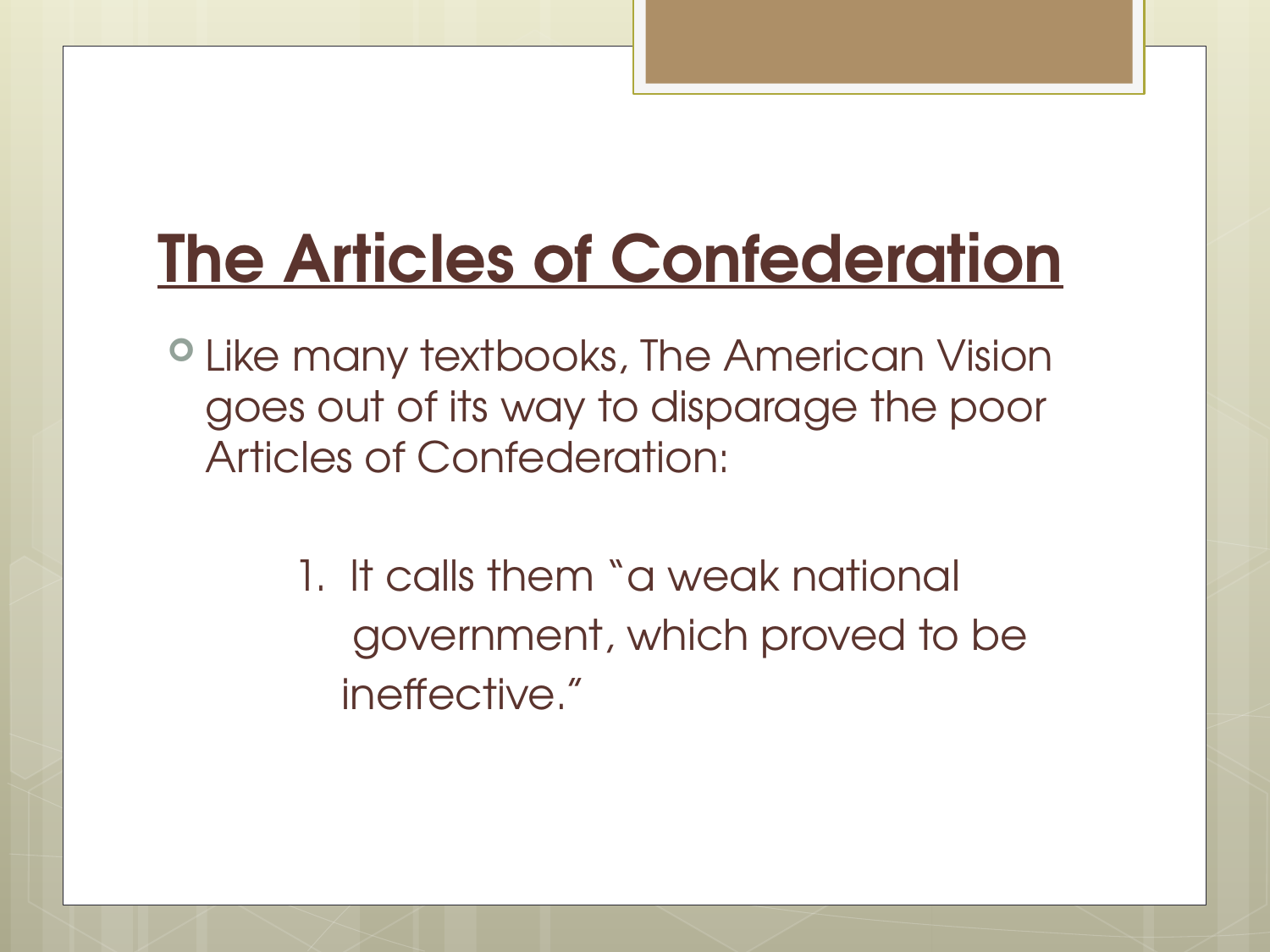

# The Articles of Confederation
Like many textbooks, The American Vision goes out of its way to disparage the poor Articles of Confederation:

	1.  It calls them “a weak national
	     government, which proved to be
               ineffective.”